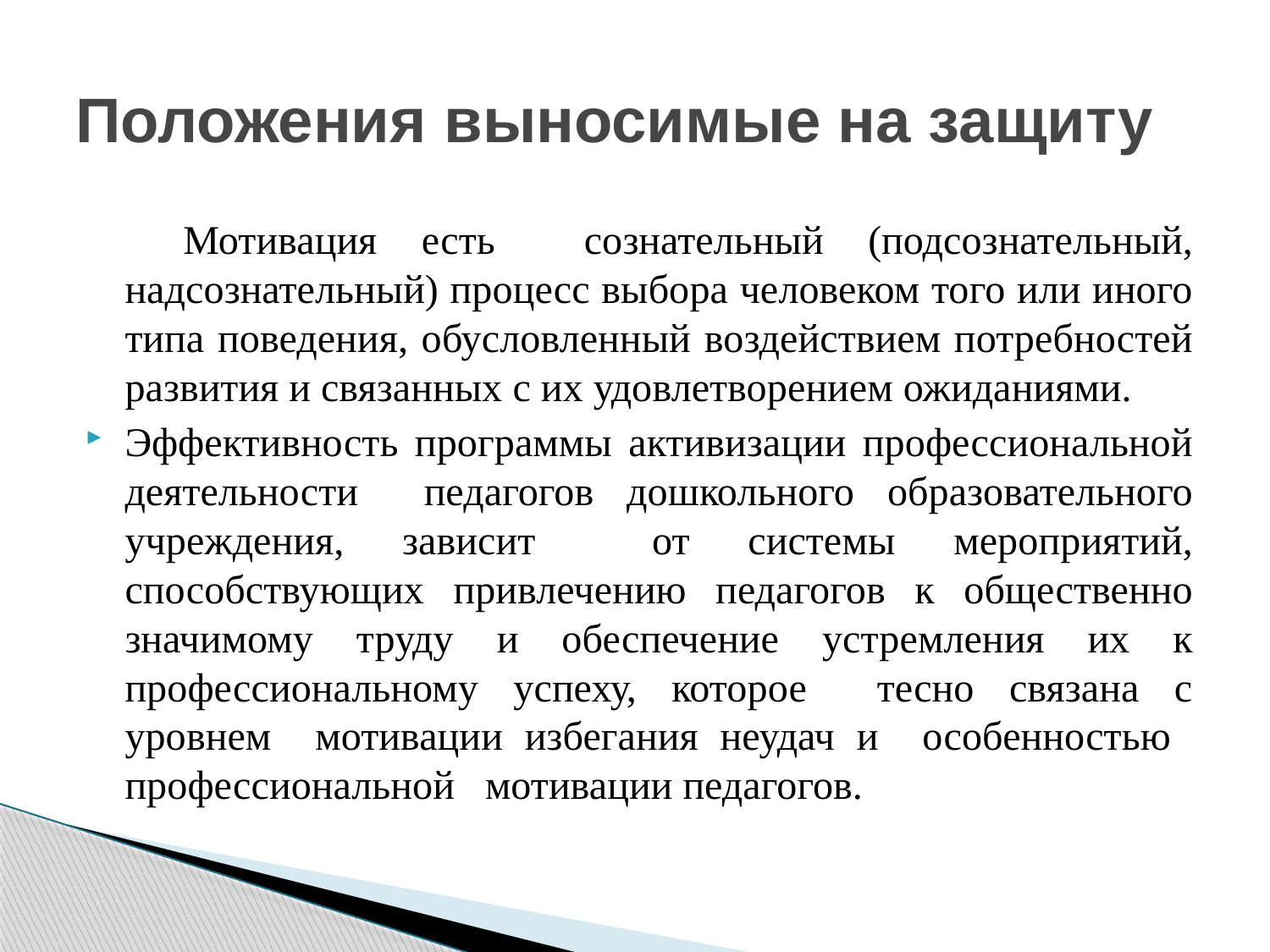

# Положения выносимые на защиту
  Мотивация есть  сознательный (подсознательный, надсознательный) процесс выбора человеком того или иного типа поведения, обусловленный воздействием потребностей развития и связанных с их удовлетворением ожиданиями.
Эффективность программы активизации профессиональной деятельности  педагогов дошкольного образовательного учреждения, зависит  от системы мероприятий, способствующих привлечению педагогов к общественно значимому труду и обеспечение устремления их к профессиональному успеху, которое  тесно связана с уровнем  мотивации избегания неудач и  особенностью  профессиональной   мотивации педагогов.